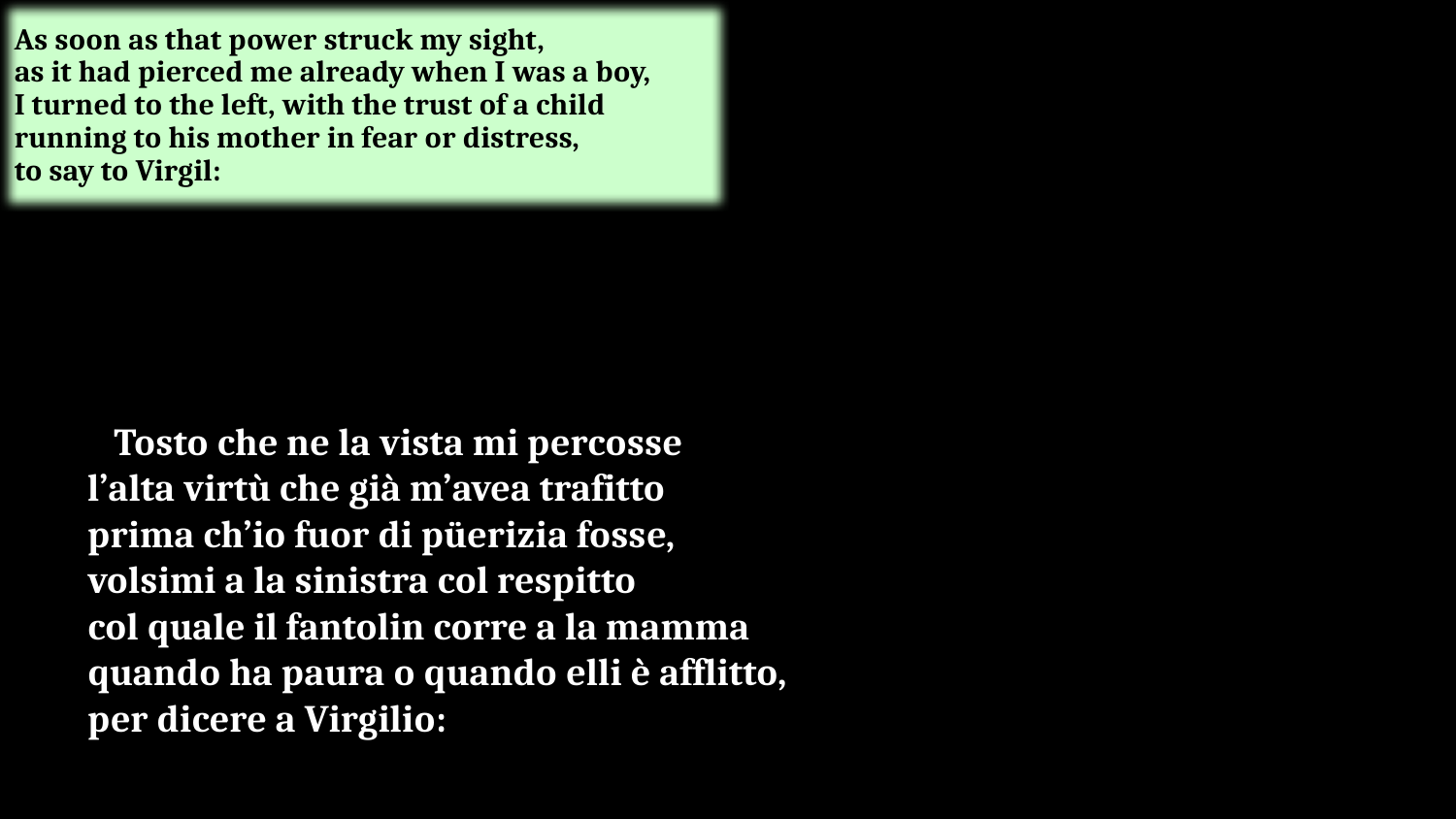

As soon as that power struck my sight,
as it had pierced me already when I was a boy,
I turned to the left, with the trust of a child
running to his mother in fear or distress,
to say to Virgil:
# Tosto che ne la vista mi percosse l’alta virtù che già m’avea trafitto prima ch’io fuor di püerizia fosse, volsimi a la sinistra col respitto col quale il fantolin corre a la mamma quando ha paura o quando elli è afflitto, per dicere a Virgilio: